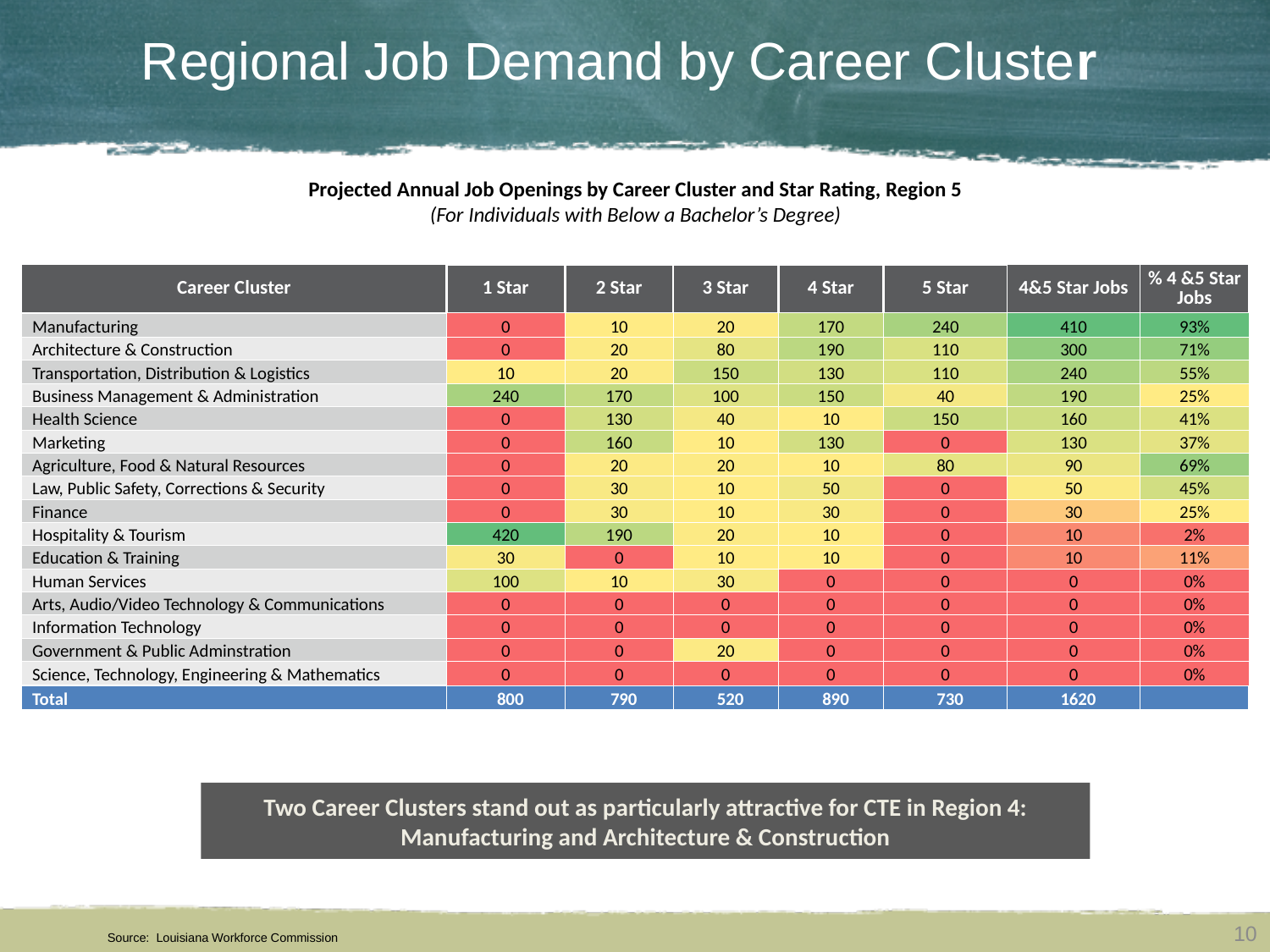

Regional Job Demand by Career Cluster
Projected Annual Job Openings by Career Cluster and Star Rating, Region 5
(For Individuals with Below a Bachelor’s Degree)
| Career Cluster | 1 Star | 2 Star | 3 Star | 4 Star | 5 Star | 4&5 Star Jobs | % 4 &5 Star Jobs |
| --- | --- | --- | --- | --- | --- | --- | --- |
| Manufacturing | 0 | 10 | 20 | 170 | 240 | 410 | 93% |
| Architecture & Construction | 0 | 20 | 80 | 190 | 110 | 300 | 71% |
| Transportation, Distribution & Logistics | 10 | 20 | 150 | 130 | 110 | 240 | 55% |
| Business Management & Administration | 240 | 170 | 100 | 150 | 40 | 190 | 25% |
| Health Science | 0 | 130 | 40 | 10 | 150 | 160 | 41% |
| Marketing | 0 | 160 | 10 | 130 | 0 | 130 | 37% |
| Agriculture, Food & Natural Resources | 0 | 20 | 20 | 10 | 80 | 90 | 69% |
| Law, Public Safety, Corrections & Security | 0 | 30 | 10 | 50 | 0 | 50 | 45% |
| Finance | 0 | 30 | 10 | 30 | 0 | 30 | 25% |
| Hospitality & Tourism | 420 | 190 | 20 | 10 | 0 | 10 | 2% |
| Education & Training | 30 | 0 | 10 | 10 | 0 | 10 | 11% |
| Human Services | 100 | 10 | 30 | 0 | 0 | 0 | 0% |
| Arts, Audio/Video Technology & Communications | 0 | 0 | 0 | 0 | 0 | 0 | 0% |
| Information Technology | 0 | 0 | 0 | 0 | 0 | 0 | 0% |
| Government & Public Adminstration | 0 | 0 | 20 | 0 | 0 | 0 | 0% |
| Science, Technology, Engineering & Mathematics | 0 | 0 | 0 | 0 | 0 | 0 | 0% |
| Total | 800 | 790 | 520 | 890 | 730 | 1620 |  |
Two Career Clusters stand out as particularly attractive for CTE in Region 4: Manufacturing and Architecture & Construction
10
Source:  Louisiana Workforce Commission